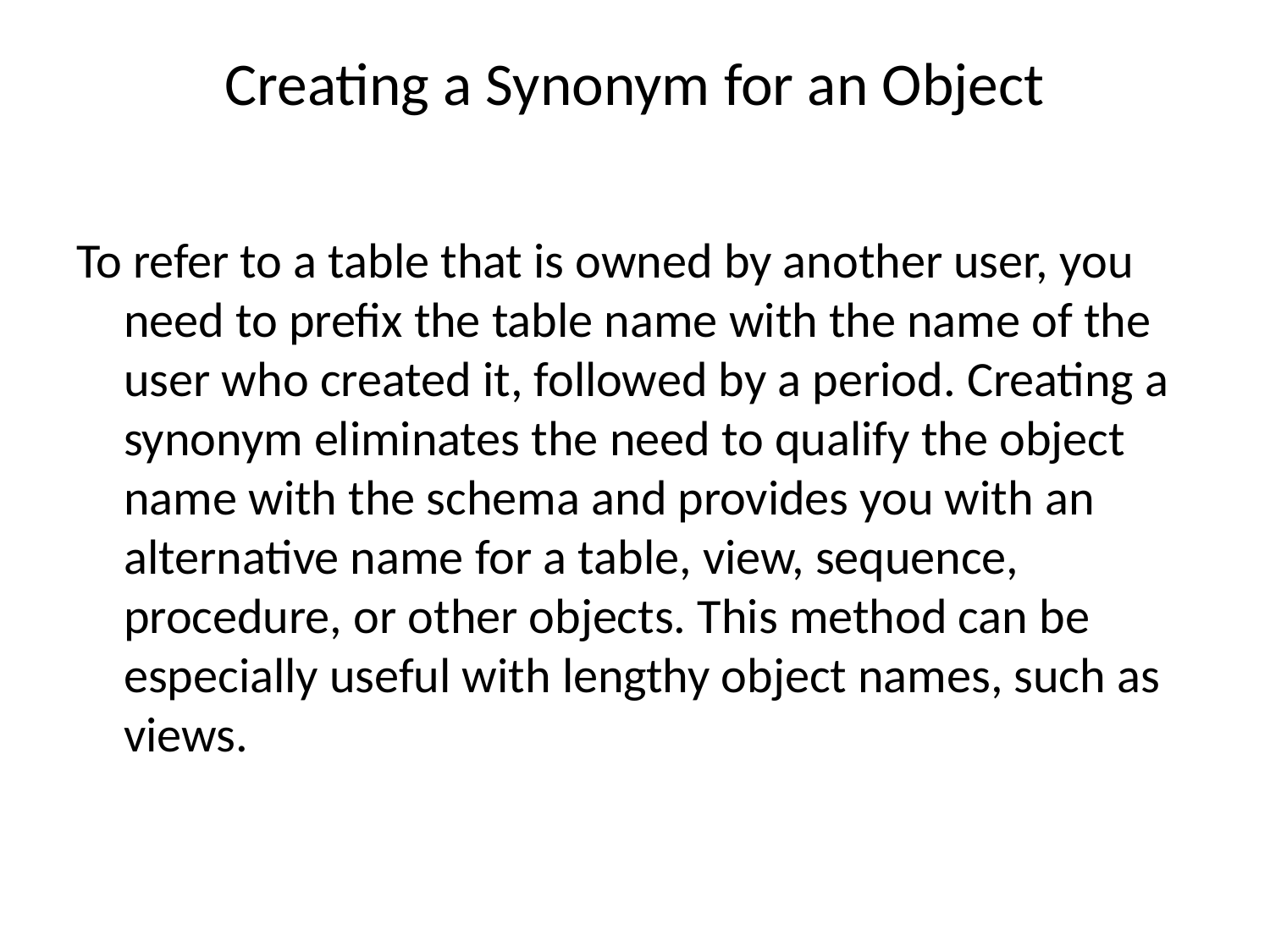

# Creating a Synonym for an Object
To refer to a table that is owned by another user, you need to prefix the table name with the name of the user who created it, followed by a period. Creating a synonym eliminates the need to qualify the object name with the schema and provides you with an alternative name for a table, view, sequence, procedure, or other objects. This method can be especially useful with lengthy object names, such as views.